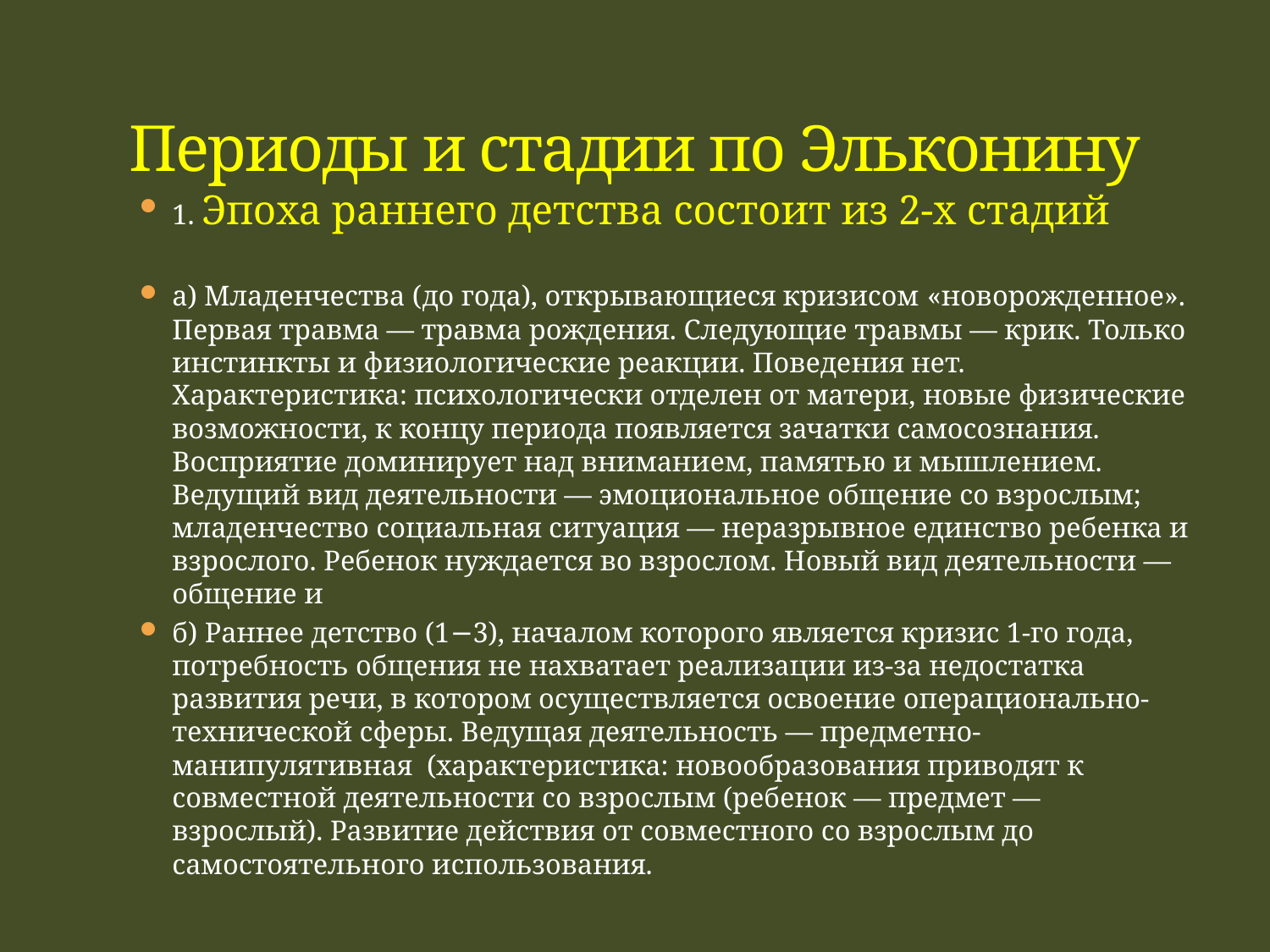

# Периоды и стадии по Эльконину
1. Эпоха раннего детства состоит из 2-х стадий

а) Младенчества (до года), открывающиеся кризисом «новорожденное». Первая травма — травма рождения. Следующие травмы — крик. Только инстинкты и физиологические реакции. Поведения нет. Характеристика: психологически отделен от матери, новые физические возможности, к концу периода появляется зачатки самосознания. Восприятие доминирует над вниманием, памятью и мышлением. Ведущий вид деятельности — эмоциональное общение со взрослым; младенчество социальная ситуация — неразрывное единство ребенка и взрослого. Ребенок нуждается во взрослом. Новый вид деятельности — общение и
б) Раннее детство (1−3), началом которого является кризис 1-го года, потребность общения не нахватает реализации из-за недостатка развития речи, в котором осуществляется освоение операционально-технической сферы. Ведущая деятельность — предметно-манипулятивная  (характеристика: новообразования приводят к совместной деятельности со взрослым (ребенок — предмет — взрослый). Развитие действия от совместного со взрослым до самостоятельного использования.